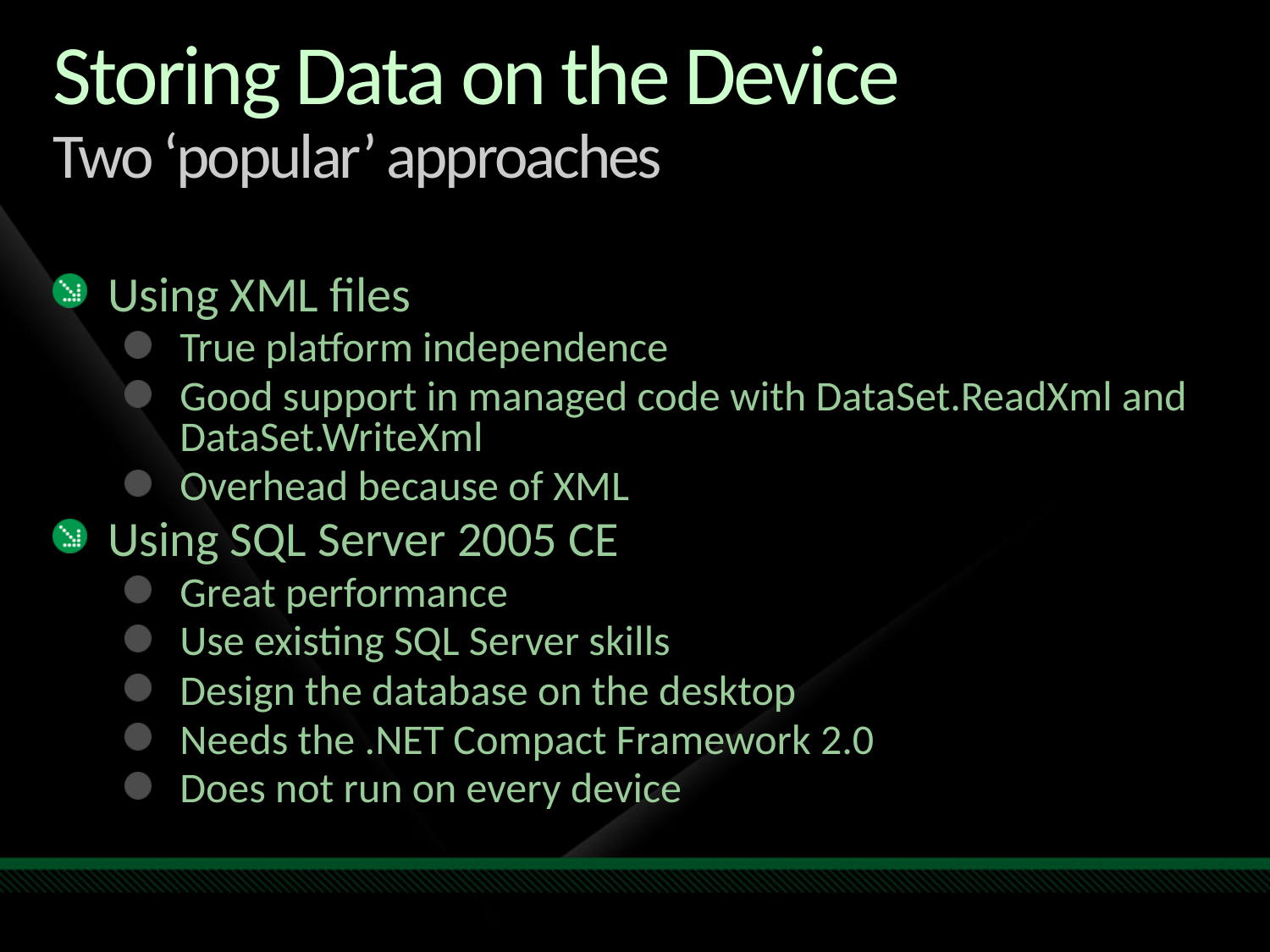

# Storing Data on the Device Two ‘popular’ approaches

Using XML files
True platform independence
Good support in managed code with DataSet.ReadXml and DataSet.WriteXml
Overhead because of XML
Using SQL Server 2005 CE
Great performance
Use existing SQL Server skills
Design the database on the desktop
Needs the .NET Compact Framework 2.0
Does not run on every device